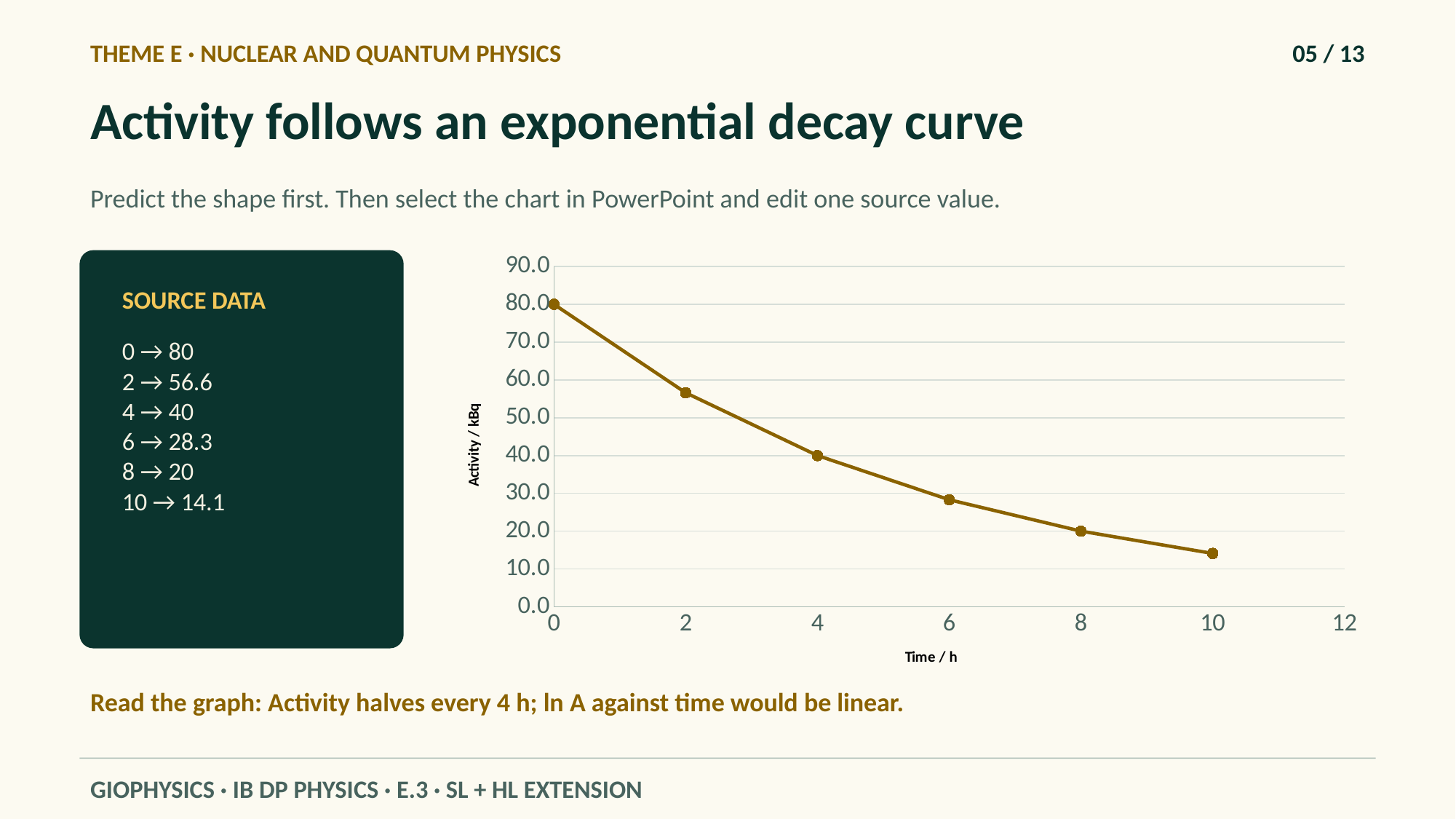

THEME E · NUCLEAR AND QUANTUM PHYSICS
05 / 13
Activity follows an exponential decay curve
Predict the shape first. Then select the chart in PowerPoint and edit one source value.

### Chart

| Category |  |
|---|---|
SOURCE DATA
0 → 80
2 → 56.6
4 → 40
6 → 28.3
8 → 20
10 → 14.1
Read the graph: Activity halves every 4 h; ln A against time would be linear.

GIOPHYSICS · IB DP PHYSICS · E.3 · SL + HL EXTENSION